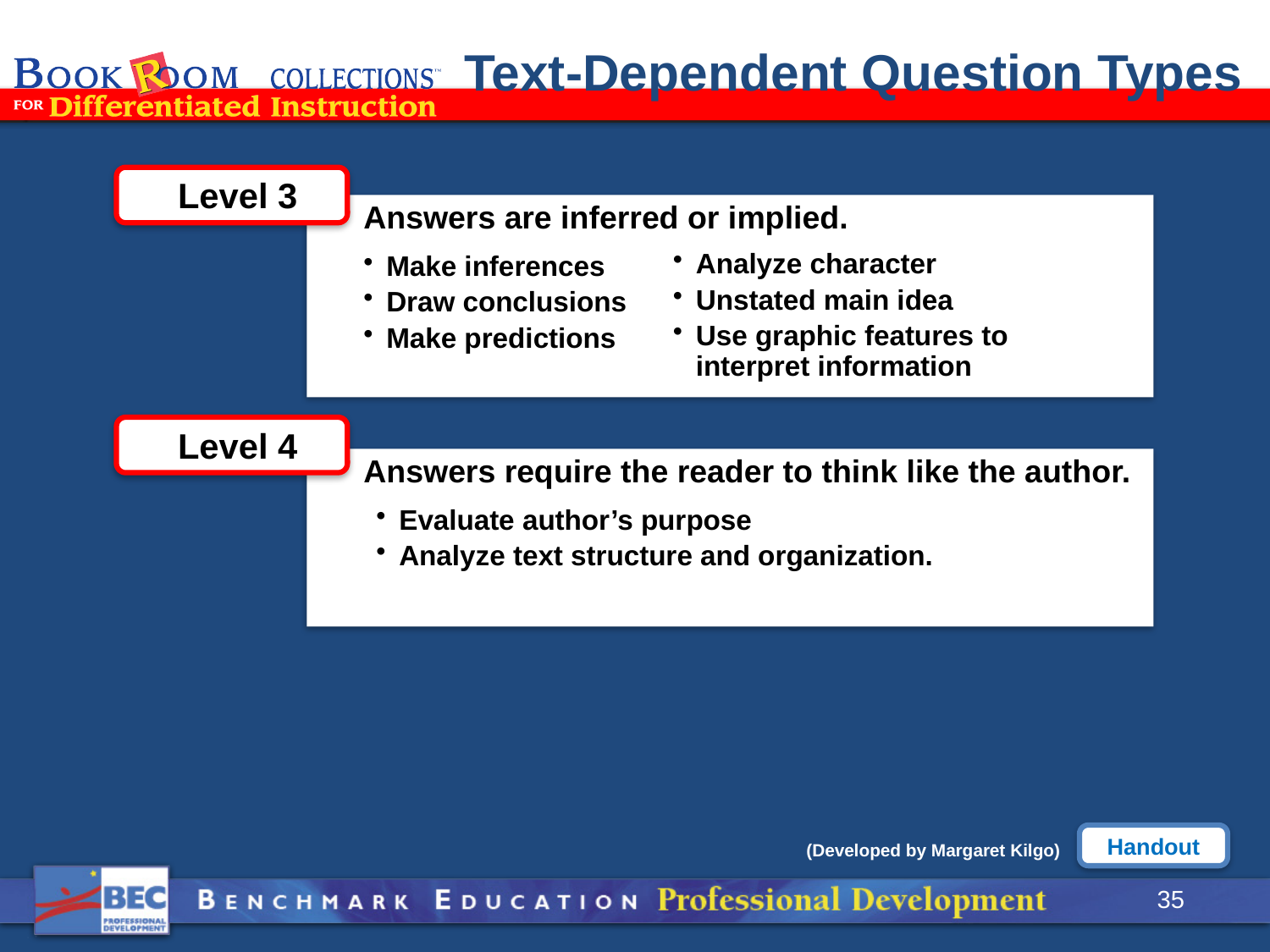

Text-Dependent Question Types

Level 3
Answers are inferred or implied.
Make inferences
Draw conclusions
Make predictions

Analyze character
Unstated main idea
Use graphic features to interpret information

Level 4
Answers require the reader to think like the author.
Evaluate author’s purpose
Analyze text structure and organization.

Handout
(Developed by Margaret Kilgo)